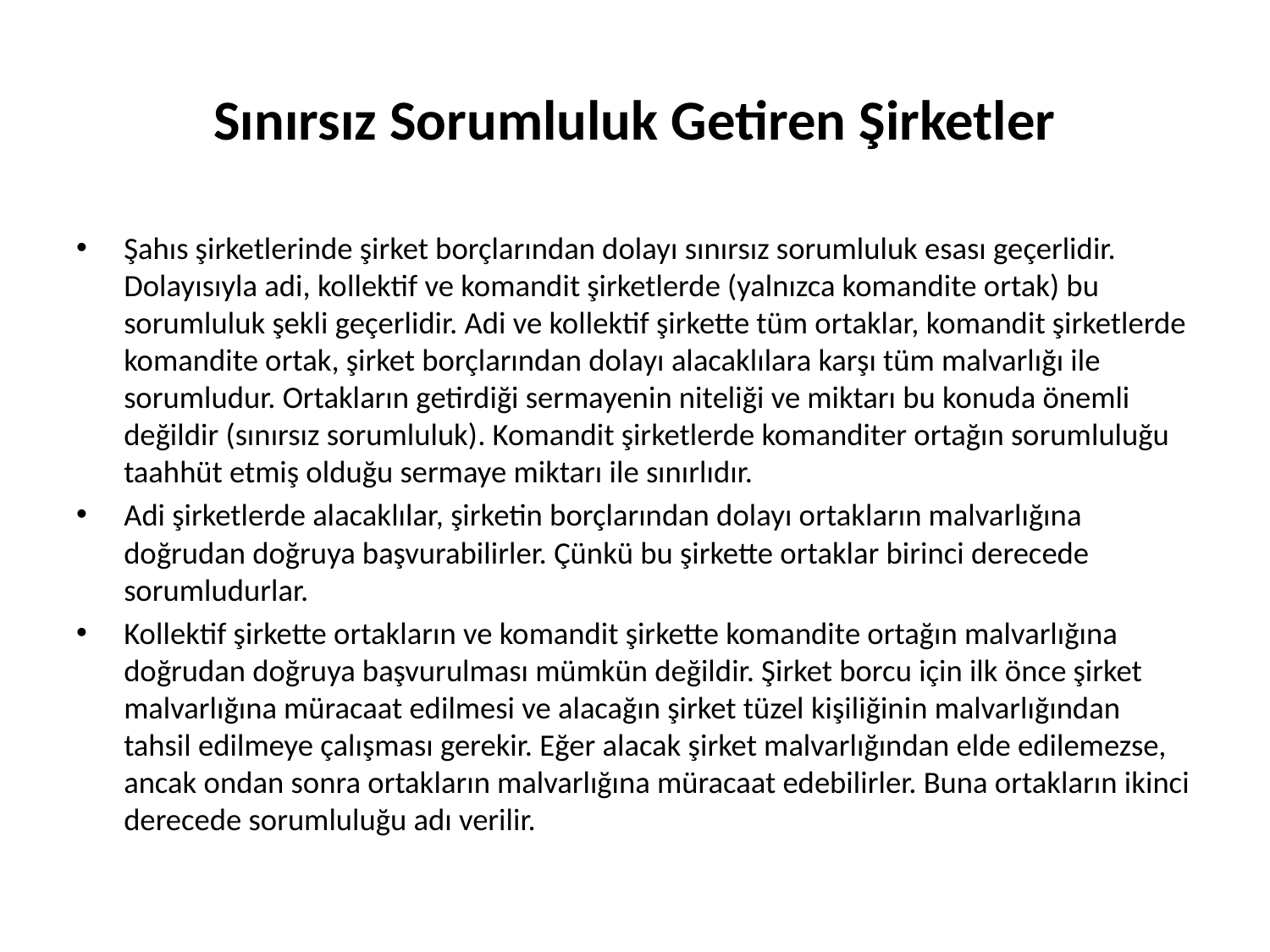

# Sınırsız Sorumluluk Getiren Şirketler
Şahıs şirketlerinde şirket borçlarından dolayı sınırsız sorumluluk esası geçerlidir. Dolayısıyla adi, kollektif ve komandit şirketlerde (yalnızca komandite ortak) bu sorumluluk şekli geçerlidir. Adi ve kollektif şirkette tüm ortaklar, komandit şirketlerde komandite ortak, şirket borçlarından dolayı alacaklılara karşı tüm malvarlığı ile sorumludur. Ortakların getirdiği sermayenin niteliği ve miktarı bu konuda önemli değildir (sınırsız sorumluluk). Komandit şirketlerde komanditer ortağın sorumluluğu taahhüt etmiş olduğu sermaye miktarı ile sınırlıdır.
Adi şirketlerde alacaklılar, şirketin borçlarından dolayı ortakların malvarlığına doğrudan doğruya başvurabilirler. Çünkü bu şirkette ortaklar birinci derecede sorumludurlar.
Kollektif şirkette ortakların ve komandit şirkette komandite ortağın malvarlığına doğrudan doğruya başvurulması mümkün değildir. Şirket borcu için ilk önce şirket malvarlığına müracaat edilmesi ve alacağın şirket tüzel kişiliğinin malvarlığından tahsil edilmeye çalışması gerekir. Eğer alacak şirket malvarlığından elde edilemezse, ancak ondan sonra ortakların malvarlığına müracaat edebilirler. Buna ortakların ikinci derecede sorumluluğu adı verilir.